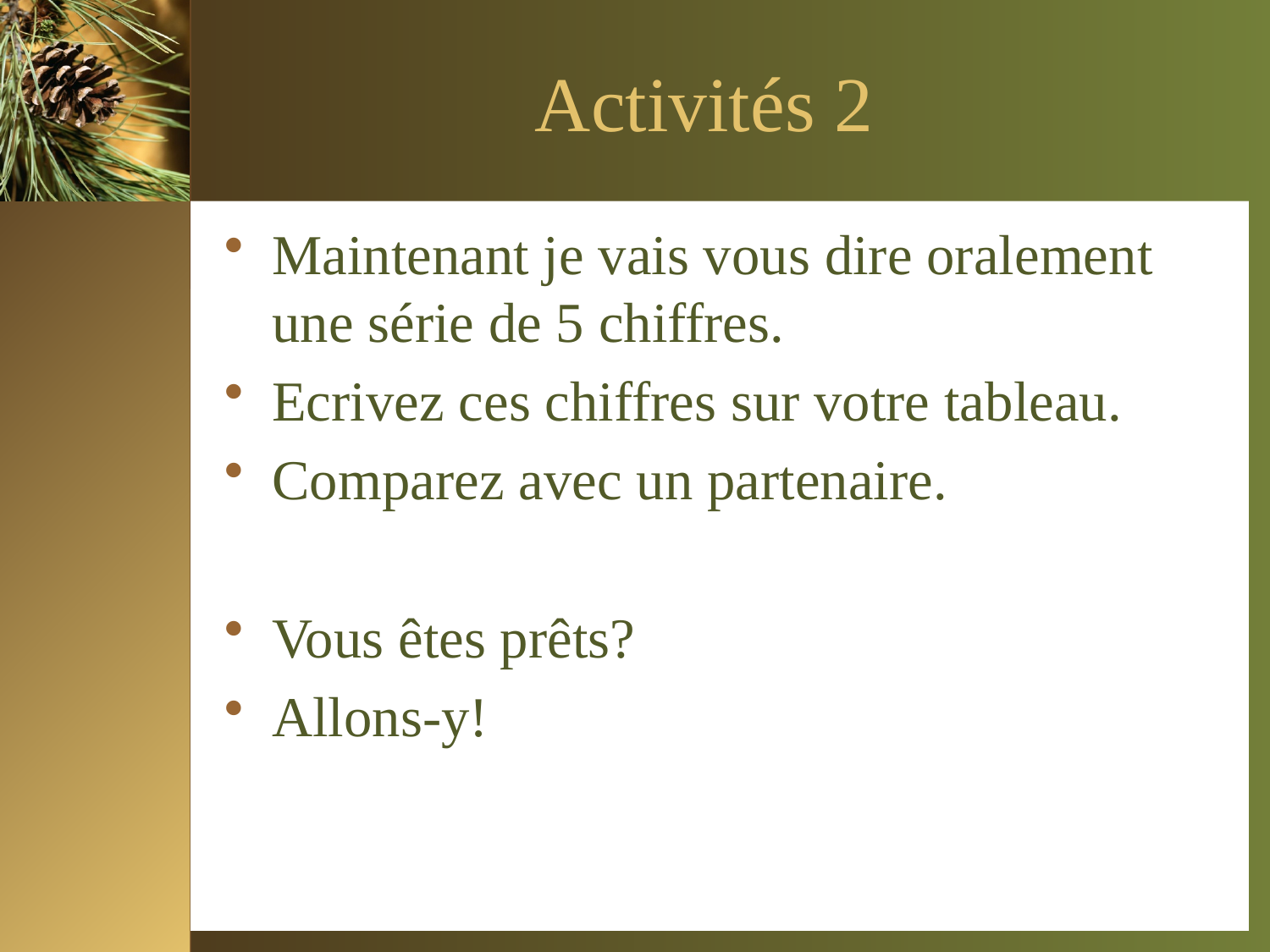

# Activités 2
Maintenant je vais vous dire oralement une série de 5 chiffres.
Ecrivez ces chiffres sur votre tableau.
Comparez avec un partenaire.

Vous êtes prêts?
Allons-y!